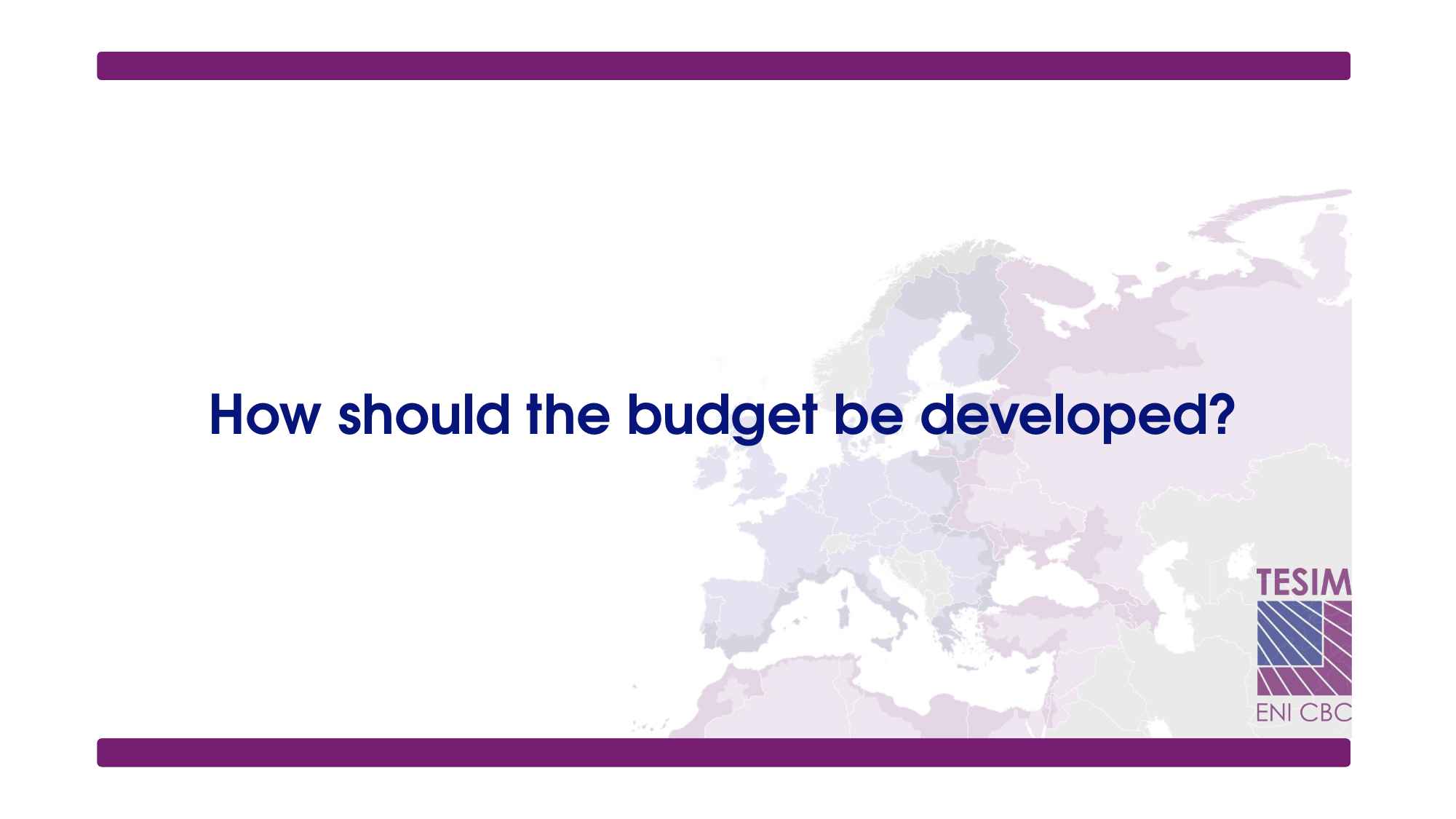

# How should the budget be developed?